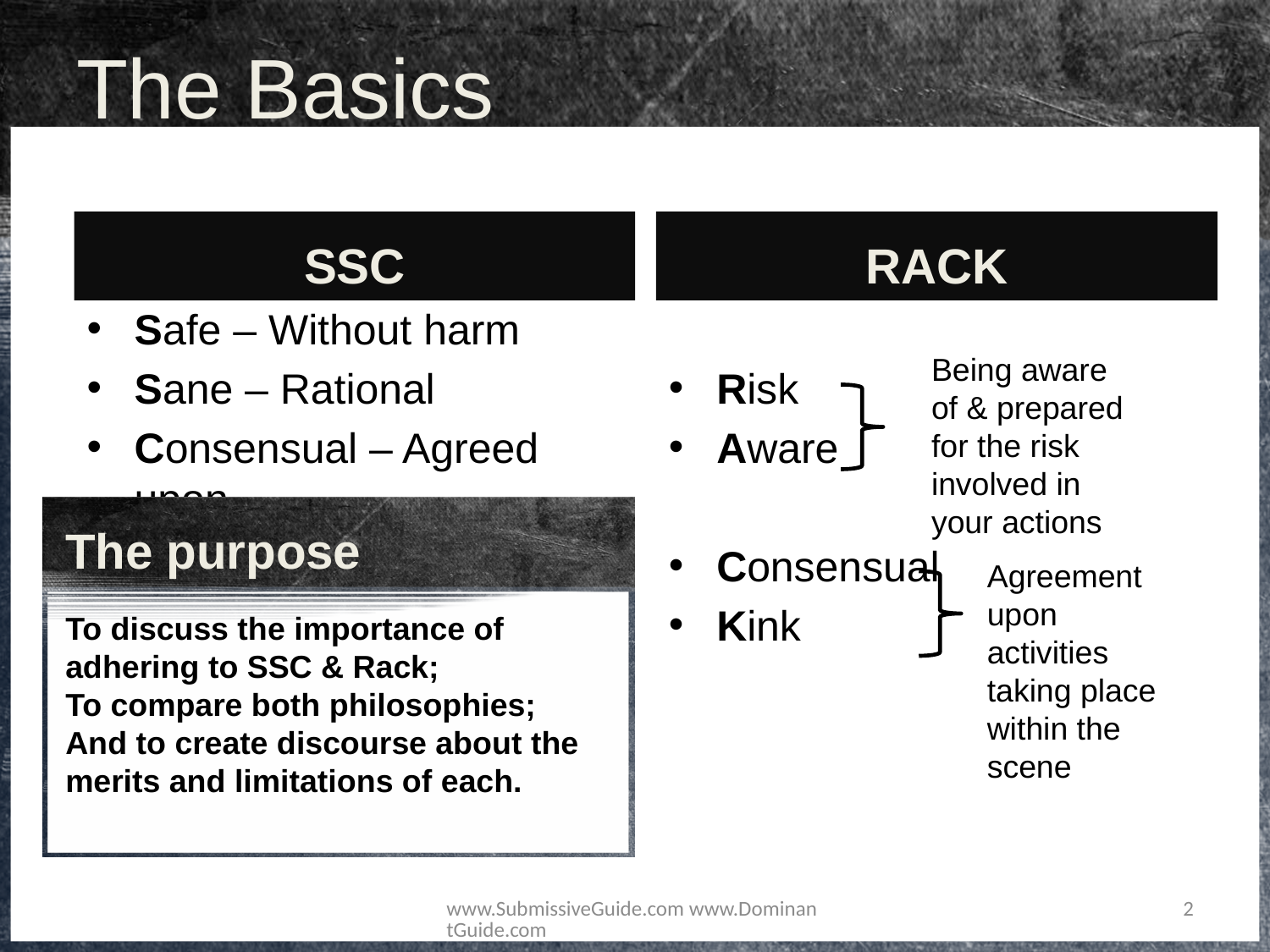

# The Basics
SSC
RACK
Safe – Without harm
Sane – Rational
Consensual – Agreed upon

Risk
Aware

Consensual
Kink
Being aware of & prepared for the risk involved in your actions

The purpose

To discuss the importance of adhering to SSC & Rack;
To compare both philosophies;
And to create discourse about the merits and limitations of each.
Agreement upon activities taking place within the scene

www.SubmissiveGuide.com www.DominantGuide.com
2